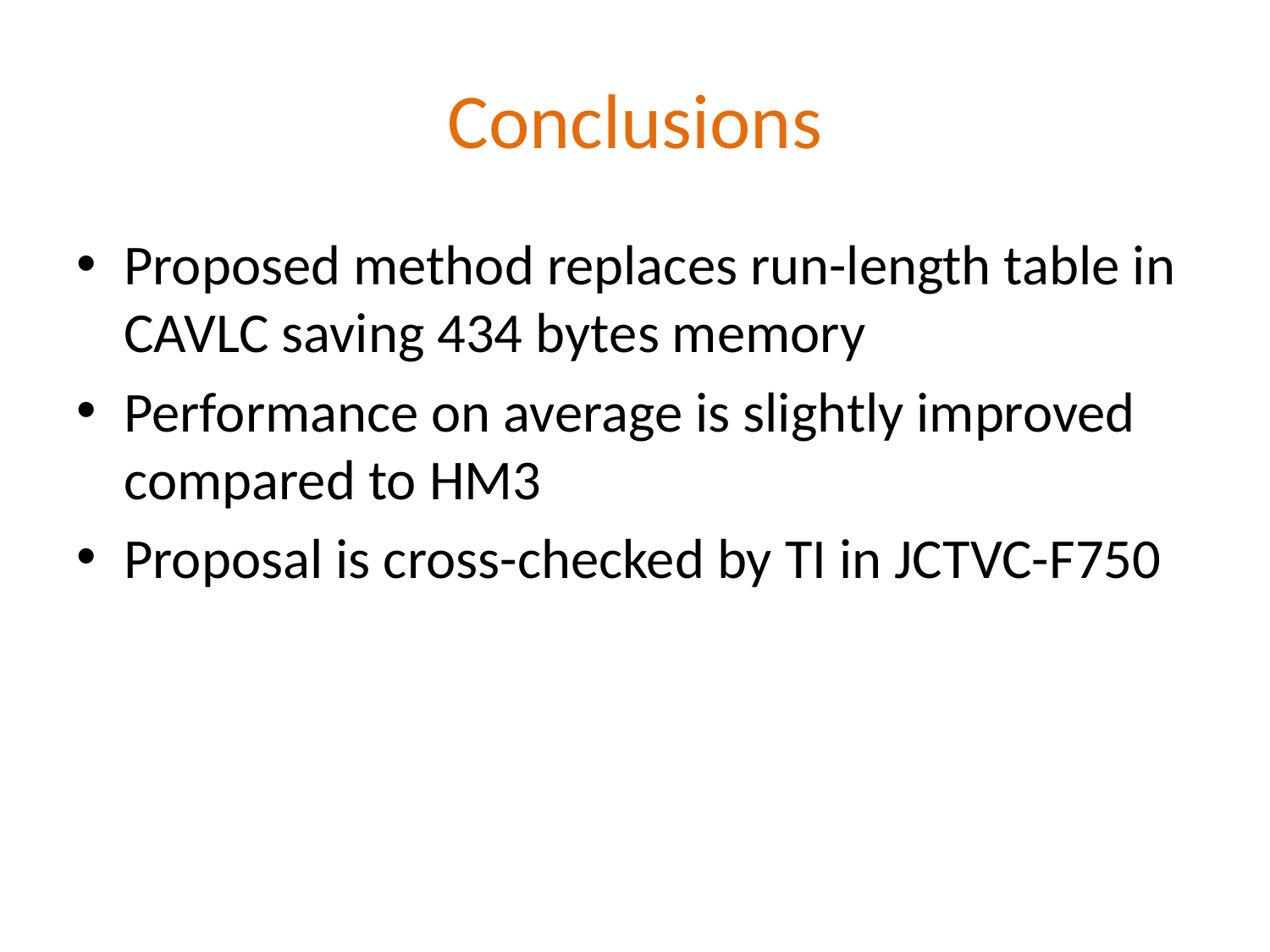

# Conclusions
Proposed method replaces run-length table in CAVLC saving 434 bytes memory
Performance on average is slightly improved compared to HM3
Proposal is cross-checked by TI in JCTVC-F750